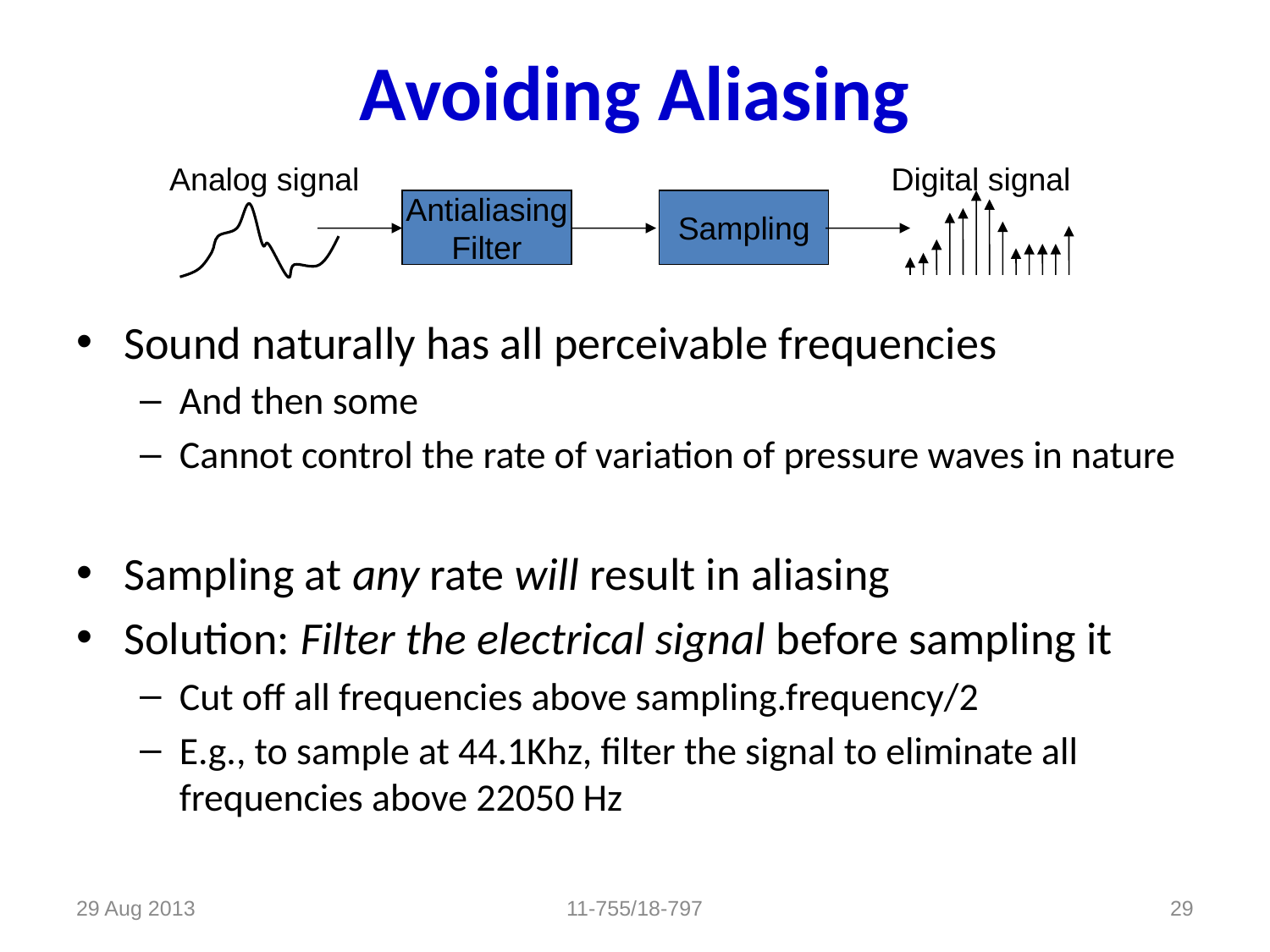

# Avoiding Aliasing
Analog signal
Digital signal
Antialiasing
Filter
Sampling

Sound naturally has all perceivable frequencies
And then some
Cannot control the rate of variation of pressure waves in nature

Sampling at any rate will result in aliasing
Solution: Filter the electrical signal before sampling it
Cut off all frequencies above sampling.frequency/2
E.g., to sample at 44.1Khz, filter the signal to eliminate all frequencies above 22050 Hz
29 Aug 2013
11-755/18-797
29